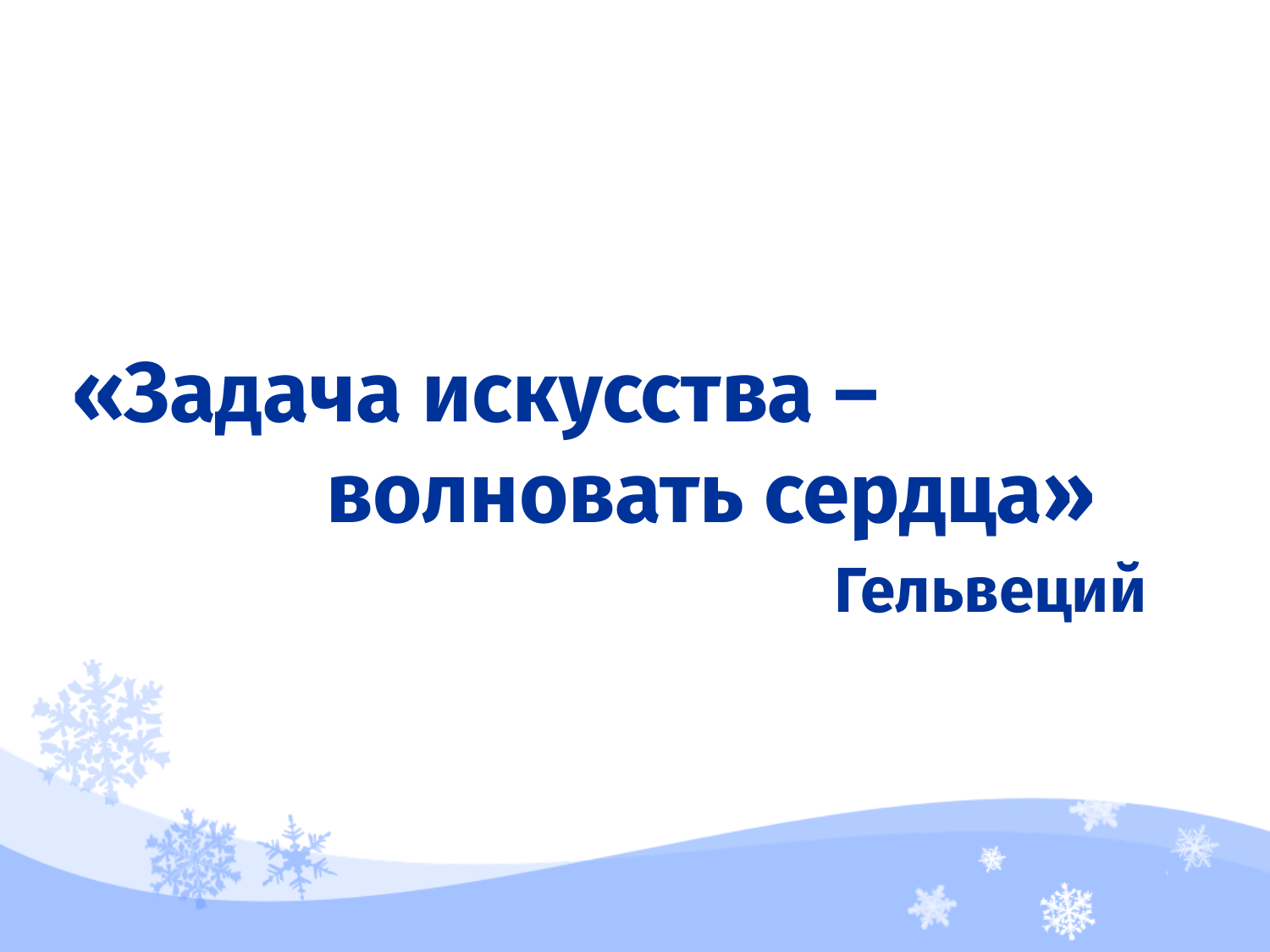

# «Задача искусства – 				волновать сердца» Гельвеций